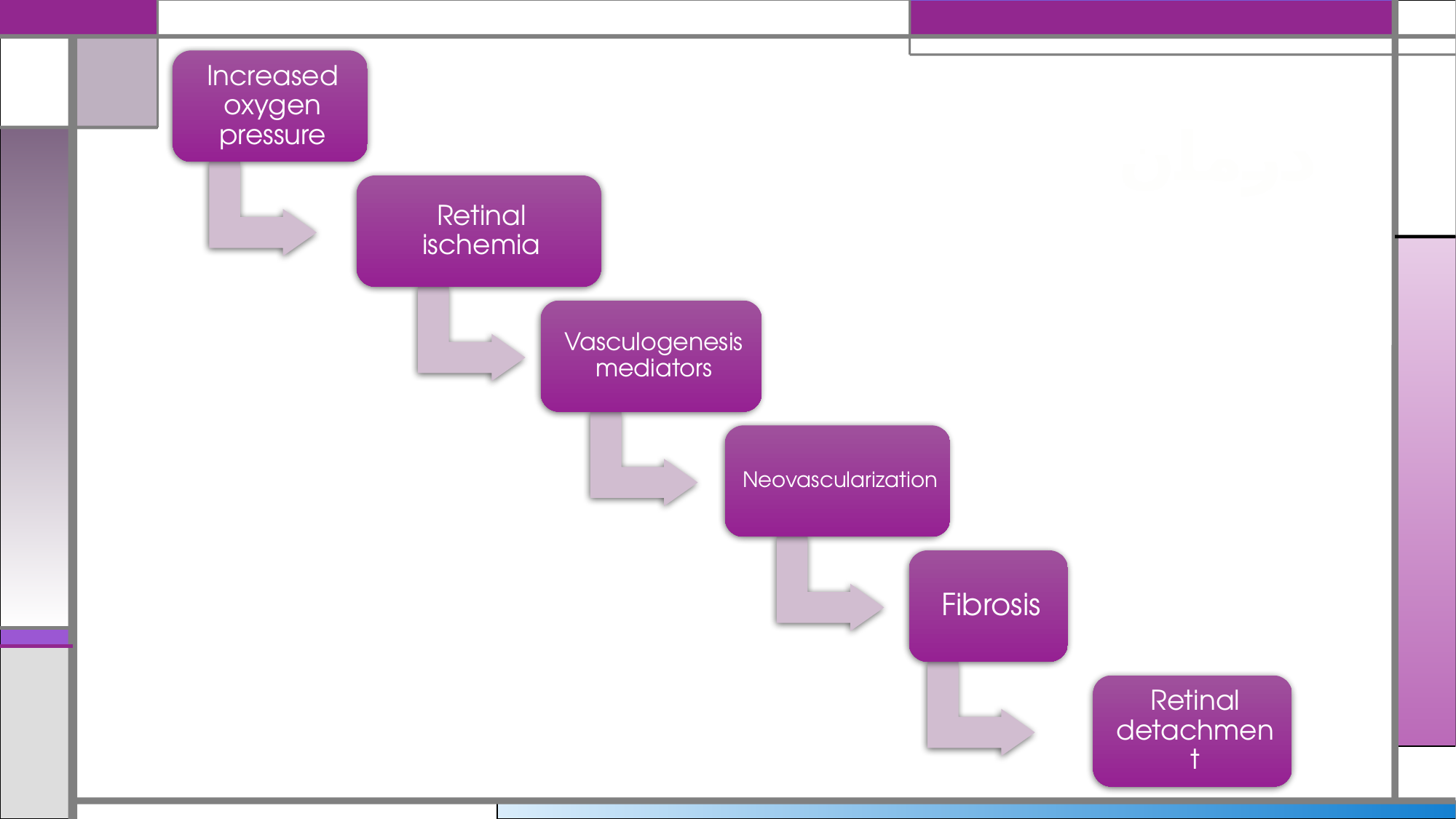

Increased oxygen pressure
Retinal ischemia
Vasculogenesis mediators
Neovascularization
Fibrosis
Retinal detachment
# درمان